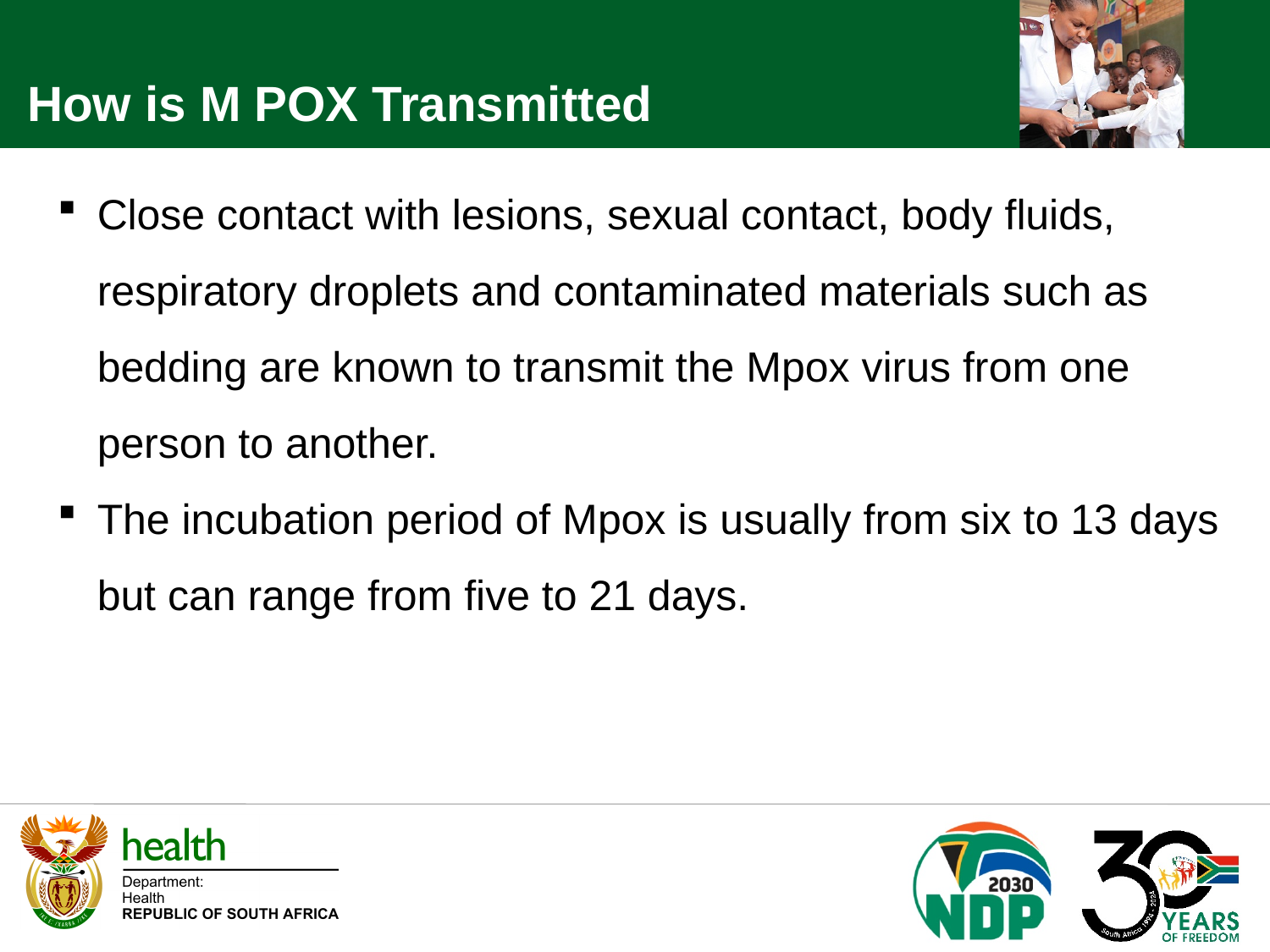

How is M POX Transmitted
Close contact with lesions, sexual contact, body fluids, respiratory droplets and contaminated materials such as bedding are known to transmit the Mpox virus from one person to another.
The incubation period of Mpox is usually from six to 13 days but can range from five to 21 days.